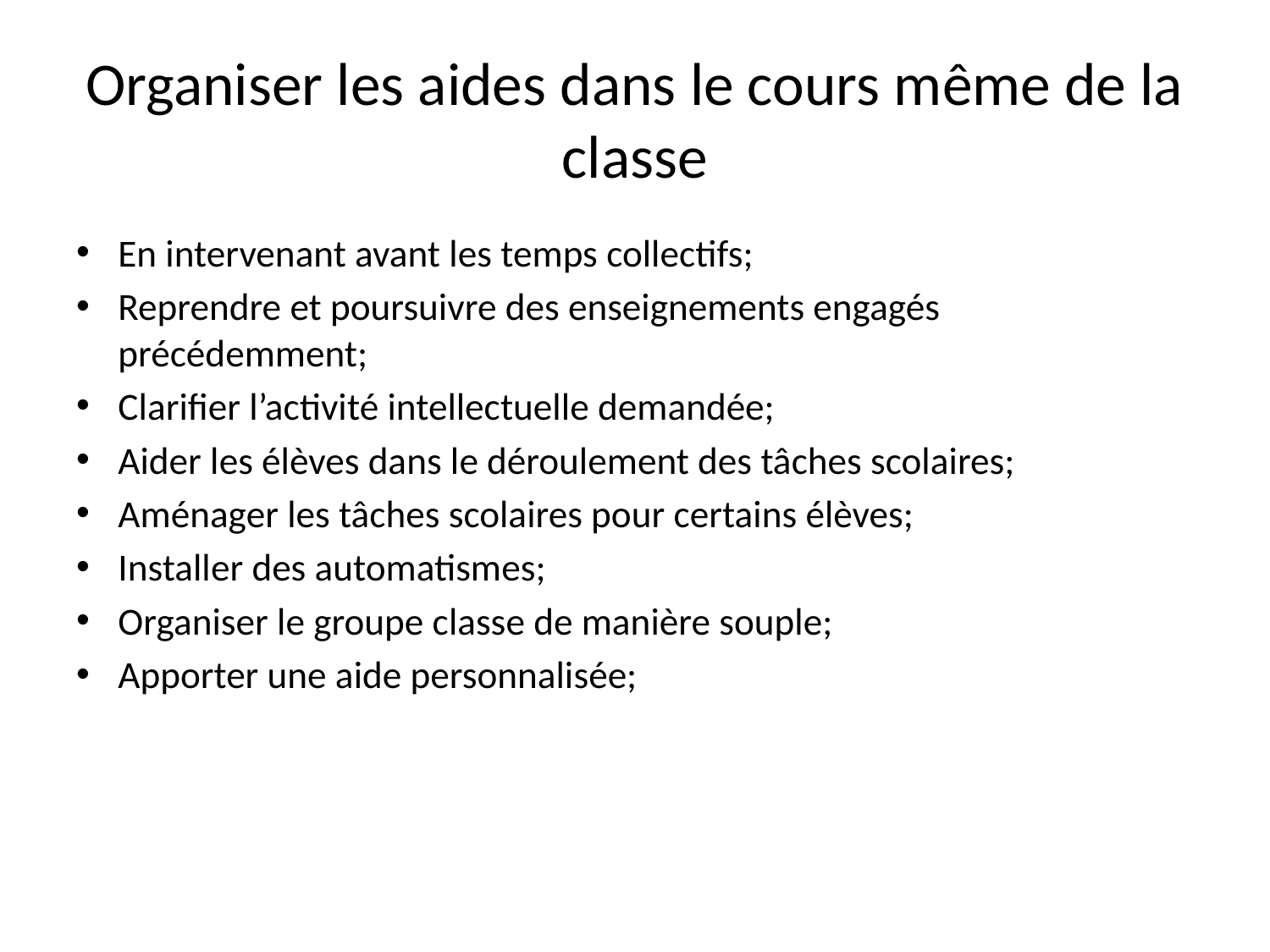

# Organiser les aides dans le cours même de la classe
En intervenant avant les temps collectifs;
Reprendre et poursuivre des enseignements engagés précédemment;
Clarifier l’activité intellectuelle demandée;
Aider les élèves dans le déroulement des tâches scolaires;
Aménager les tâches scolaires pour certains élèves;
Installer des automatismes;
Organiser le groupe classe de manière souple;
Apporter une aide personnalisée;